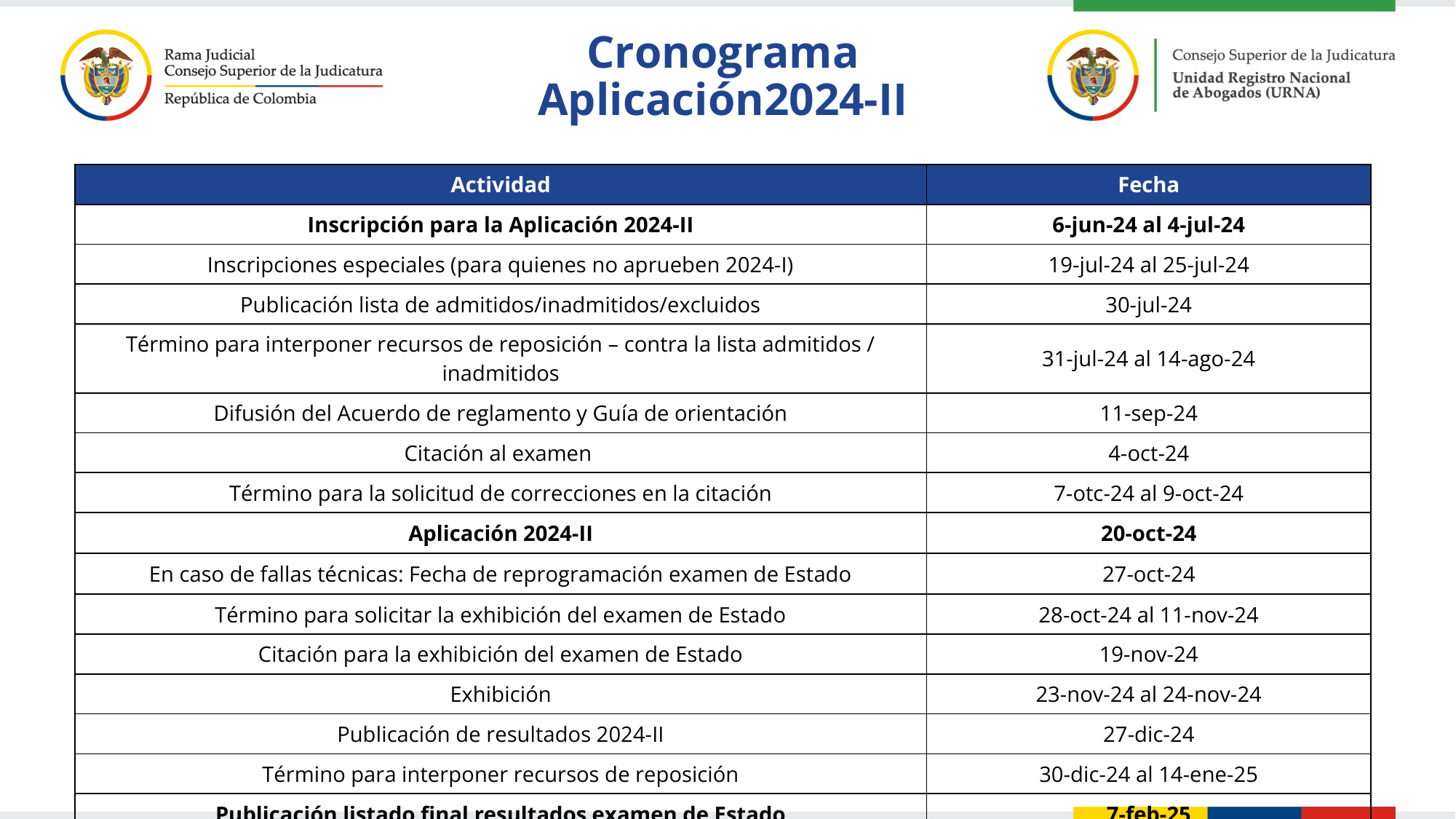

# Cronograma Aplicación2024-II
| Actividad | Fecha |
| --- | --- |
| Inscripción para la Aplicación 2024-II​ | 6-jun-24 al 4-jul-24​ |
| Inscripciones especiales (para quienes no aprueben 2024-I)​ | 19-jul-24 al 25-jul-24​ |
| Publicación lista de admitidos/inadmitidos/excluidos​ | 30-jul-24​ |
| Término para interponer recursos de reposición – contra la lista admitidos / inadmitidos​ | 31-jul-24 al 14-ago-24​ |
| Difusión del Acuerdo de reglamento y Guía de orientación​ | 11-sep-24​ |
| Citación al examen ​ | 4-oct-24​ |
| Término para la solicitud de correcciones en la citación​ | 7-otc-24 al 9-oct-24​ |
| Aplicación 2024-II​ | 20-oct-24​ |
| En caso de fallas técnicas: Fecha de reprogramación examen de Estado | 27-oct-24​ |
| Término para solicitar la exhibición del examen de Estado​ | 28-oct-24 al 11-nov-24​ |
| Citación para la exhibición del examen de Estado​ | 19-nov-24​ |
| Exhibición​ | 23-nov-24 al 24-nov-24​ |
| Publicación de resultados 2024-II​ | 27-dic-24​ |
| Término para interponer recursos de reposición​ | 30-dic-24 al 14-ene-25​ |
| Publicación listado final resultados examen de Estado​ | 7-feb-25​ |